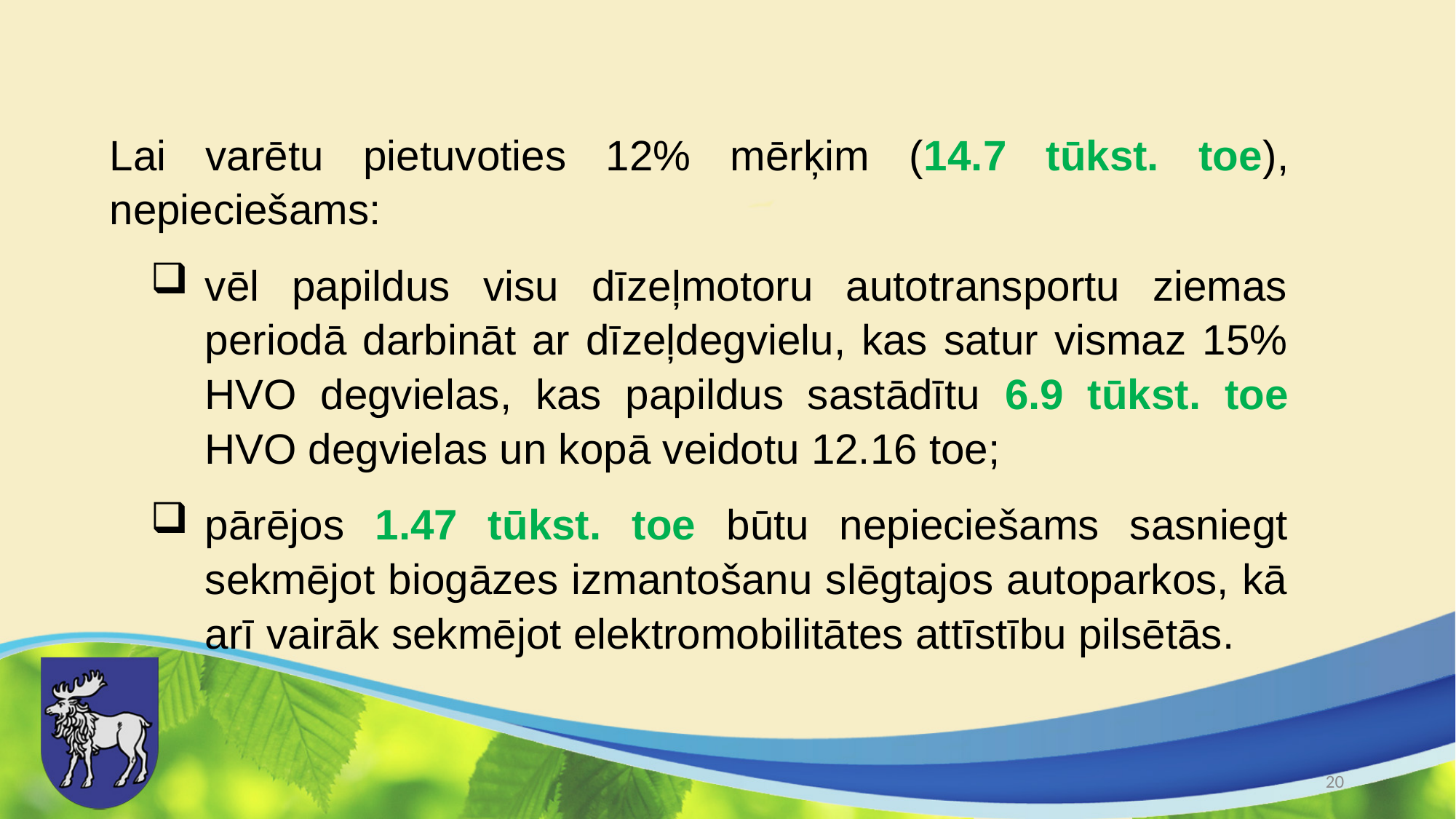

Lai varētu pietuvoties 12% mērķim (14.7 tūkst. toe), nepieciešams:

vēl papildus visu dīzeļmotoru autotransportu ziemas periodā darbināt ar dīzeļdegvielu, kas satur vismaz 15% HVO degvielas, kas papildus sastādītu 6.9 tūkst. toe HVO degvielas un kopā veidotu 12.16 toe;

pārējos 1.47 tūkst. toe būtu nepieciešams sasniegt sekmējot biogāzes izmantošanu slēgtajos autoparkos, kā arī vairāk sekmējot elektromobilitātes attīstību pilsētās.
20